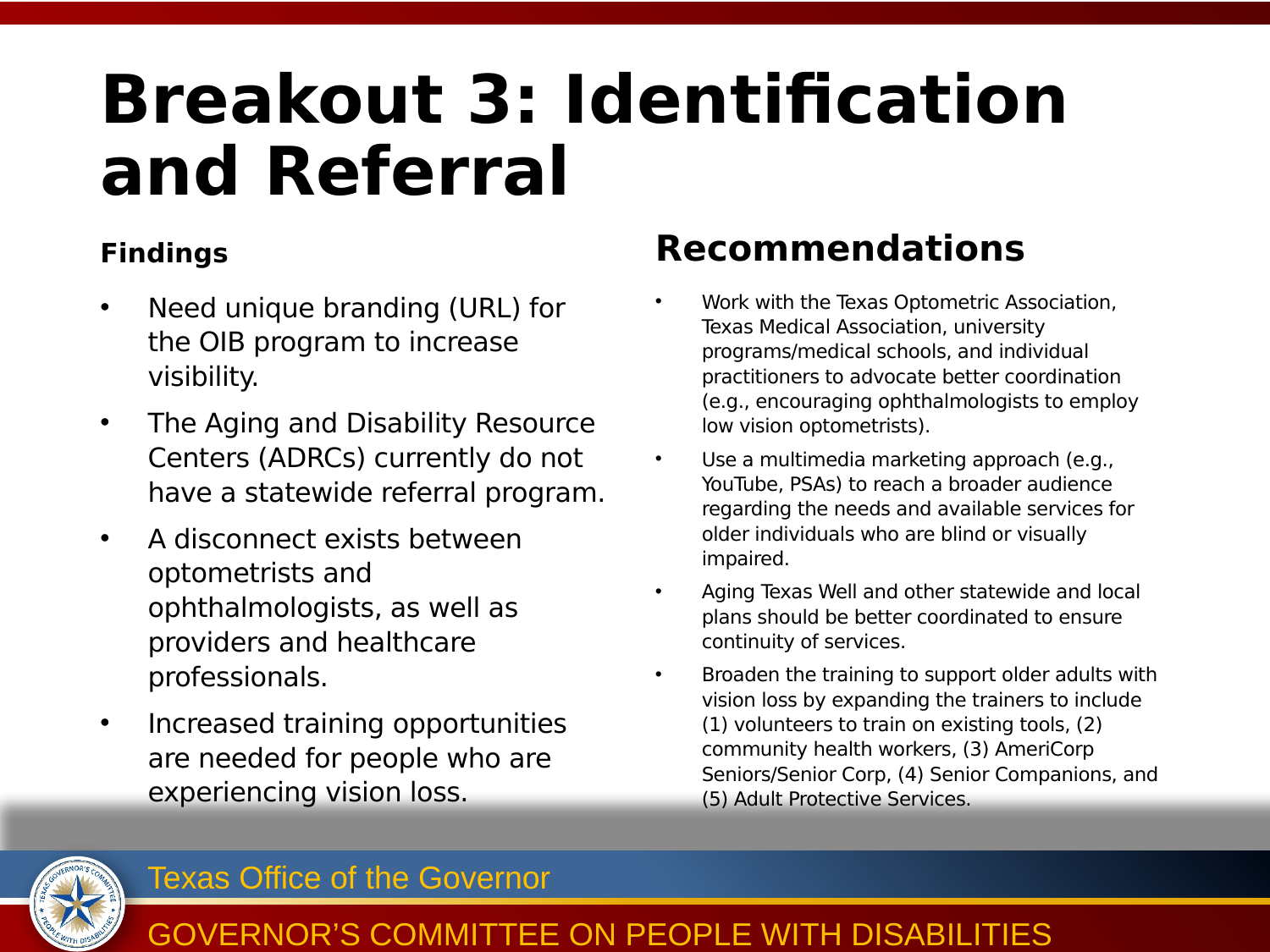

# Breakout 3: Identification and Referral
Recommendations
Findings
Need unique branding (URL) for the OIB program to increase visibility.
The Aging and Disability Resource Centers (ADRCs) currently do not have a statewide referral program.
A disconnect exists between optometrists and ophthalmologists, as well as providers and healthcare professionals.
Increased training opportunities are needed for people who are experiencing vision loss.
Work with the Texas Optometric Association, Texas Medical Association, university programs/medical schools, and individual practitioners to advocate better coordination (e.g., encouraging ophthalmologists to employ low vision optometrists).
Use a multimedia marketing approach (e.g., YouTube, PSAs) to reach a broader audience regarding the needs and available services for older individuals who are blind or visually impaired.
Aging Texas Well and other statewide and local plans should be better coordinated to ensure continuity of services.
Broaden the training to support older adults with vision loss by expanding the trainers to include (1) volunteers to train on existing tools, (2) community health workers, (3) AmeriCorp Seniors/Senior Corp, (4) Senior Companions, and (5) Adult Protective Services.